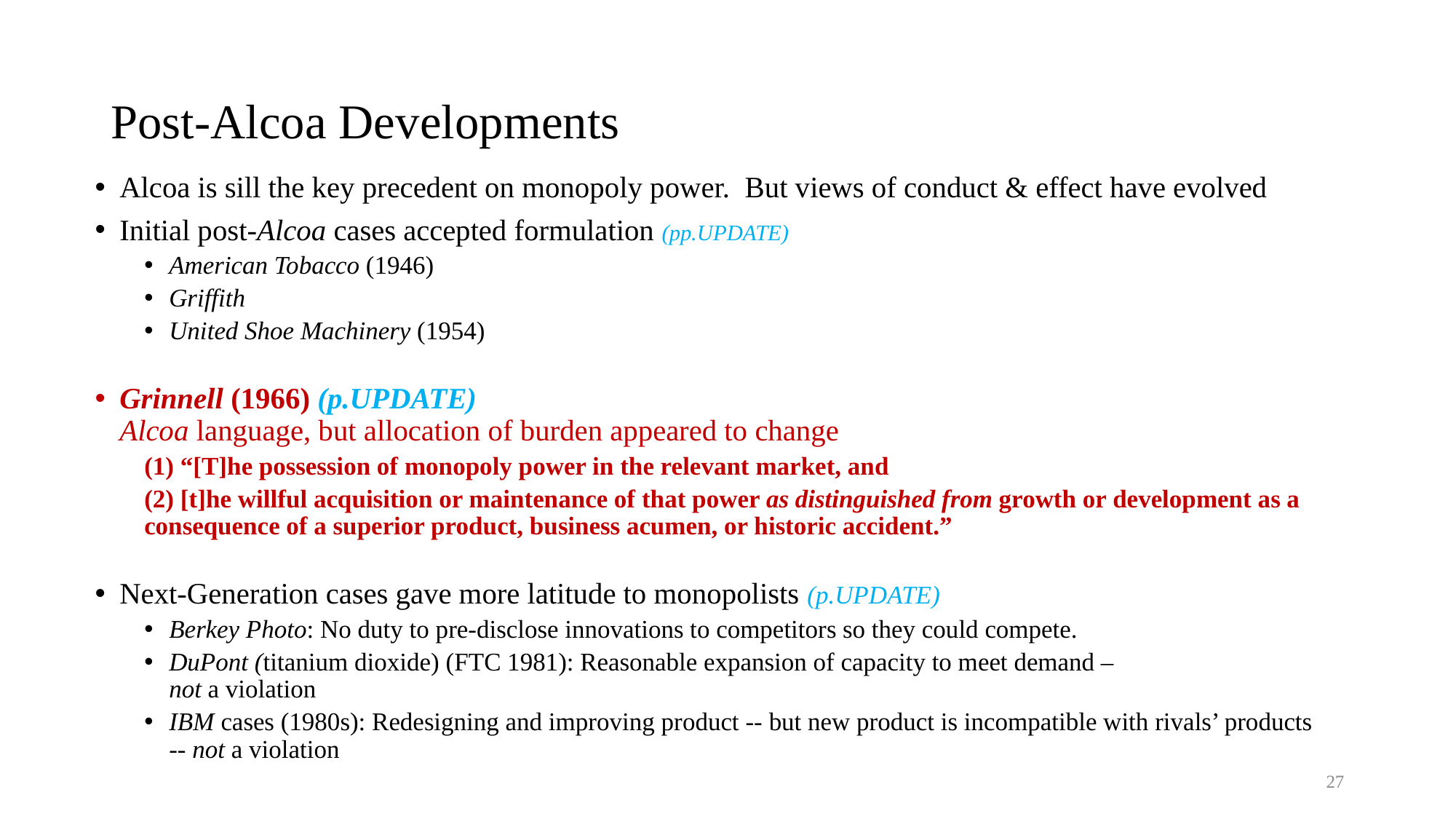

# Post-Alcoa Developments
Alcoa is sill the key precedent on monopoly power.  But views of conduct & effect have evolved
Initial post-Alcoa cases accepted formulation (pp.UPDATE)
American Tobacco (1946)
Griffith
United Shoe Machinery (1954)
Grinnell (1966) (p.UPDATE)
Alcoa language, but allocation of burden appeared to change
(1) “[T]he possession of monopoly power in the relevant market, and
(2) [t]he willful acquisition or maintenance of that power as distinguished from growth or development as a consequence of a superior product, business acumen, or historic accident.”
Next-Generation cases gave more latitude to monopolists (p.UPDATE)
Berkey Photo: No duty to pre-disclose innovations to competitors so they could compete.
DuPont (titanium dioxide) (FTC 1981): Reasonable expansion of capacity to meet demand –
not a violation
IBM cases (1980s): Redesigning and improving product -- but new product is incompatible with rivals’ products -- not a violation

27